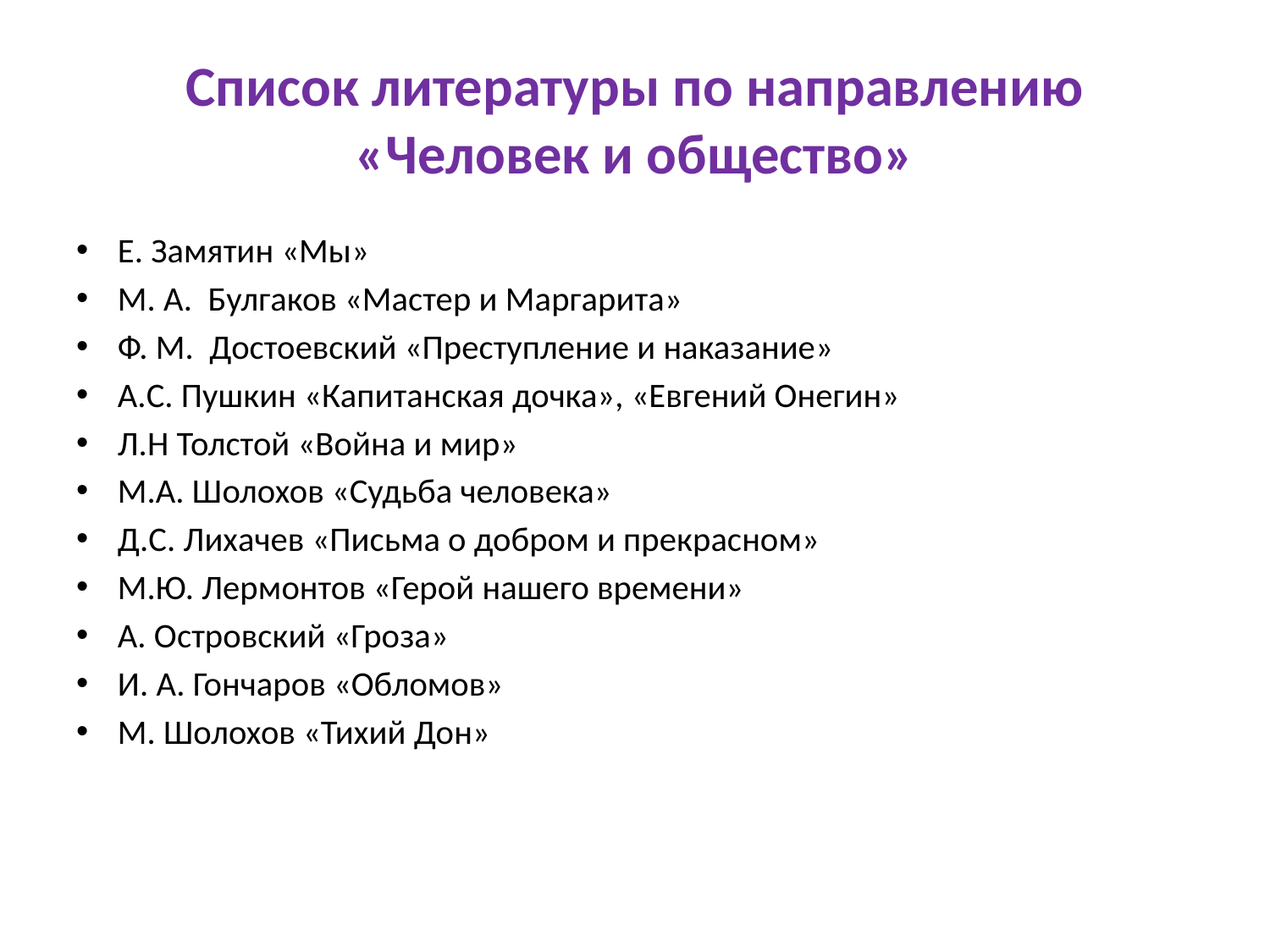

# Список литературы по направлению «Человек и общество»
Е. Замятин «Мы»
М. А.  Булгаков «Мастер и Маргарита»
Ф. М.  Достоевский «Преступление и наказание»
А.С. Пушкин «Капитанская дочка», «Евгений Онегин»
Л.Н Толстой «Война и мир»
М.А. Шолохов «Судьба человека»
Д.С. Лихачев «Письма о добром и прекрасном»
М.Ю. Лермонтов «Герой нашего времени»
А. Островский «Гроза»
И. А. Гончаров «Обломов»
М. Шолохов «Тихий Дон»